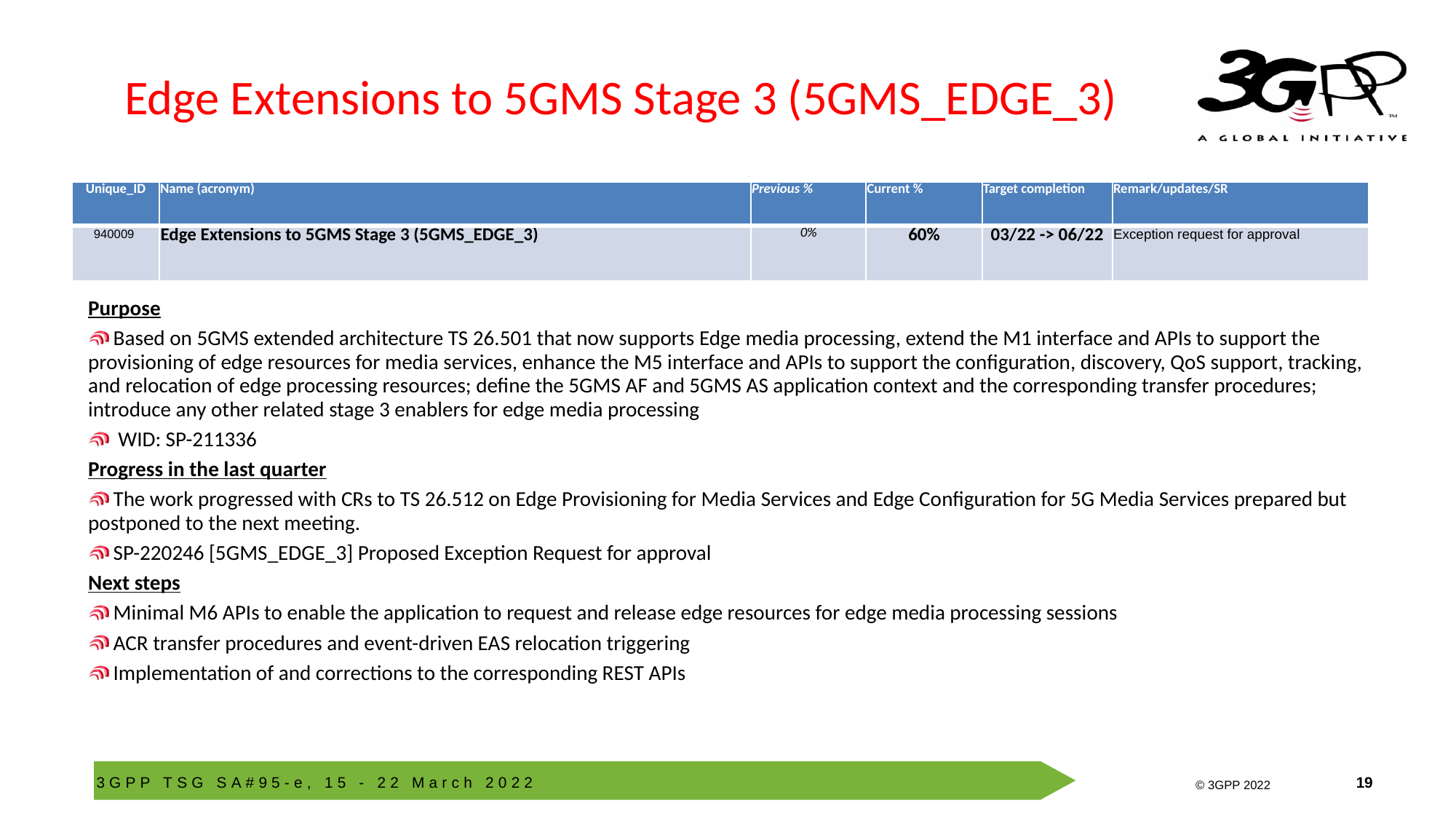

# Edge Extensions to 5GMS Stage 3 (5GMS_EDGE_3)
| Unique\_ID | Name (acronym) | Previous % | Current % | Target completion | Remark/updates/SR |
| --- | --- | --- | --- | --- | --- |
| 940009 | Edge Extensions to 5GMS Stage 3 (5GMS\_EDGE\_3) | 0% | 60% | 03/22 -> 06/22 | Exception request for approval |
Purpose
 Based on 5GMS extended architecture TS 26.501 that now supports Edge media processing, extend the M1 interface and APIs to support the provisioning of edge resources for media services, enhance the M5 interface and APIs to support the configuration, discovery, QoS support, tracking, and relocation of edge processing resources; define the 5GMS AF and 5GMS AS application context and the corresponding transfer procedures; introduce any other related stage 3 enablers for edge media processing
  WID: SP-211336
Progress in the last quarter
 The work progressed with CRs to TS 26.512 on Edge Provisioning for Media Services and Edge Configuration for 5G Media Services prepared but postponed to the next meeting.
 SP-220246 [5GMS_EDGE_3] Proposed Exception Request for approval
Next steps
 Minimal M6 APIs to enable the application to request and release edge resources for edge media processing sessions
 ACR transfer procedures and event-driven EAS relocation triggering
 Implementation of and corrections to the corresponding REST APIs